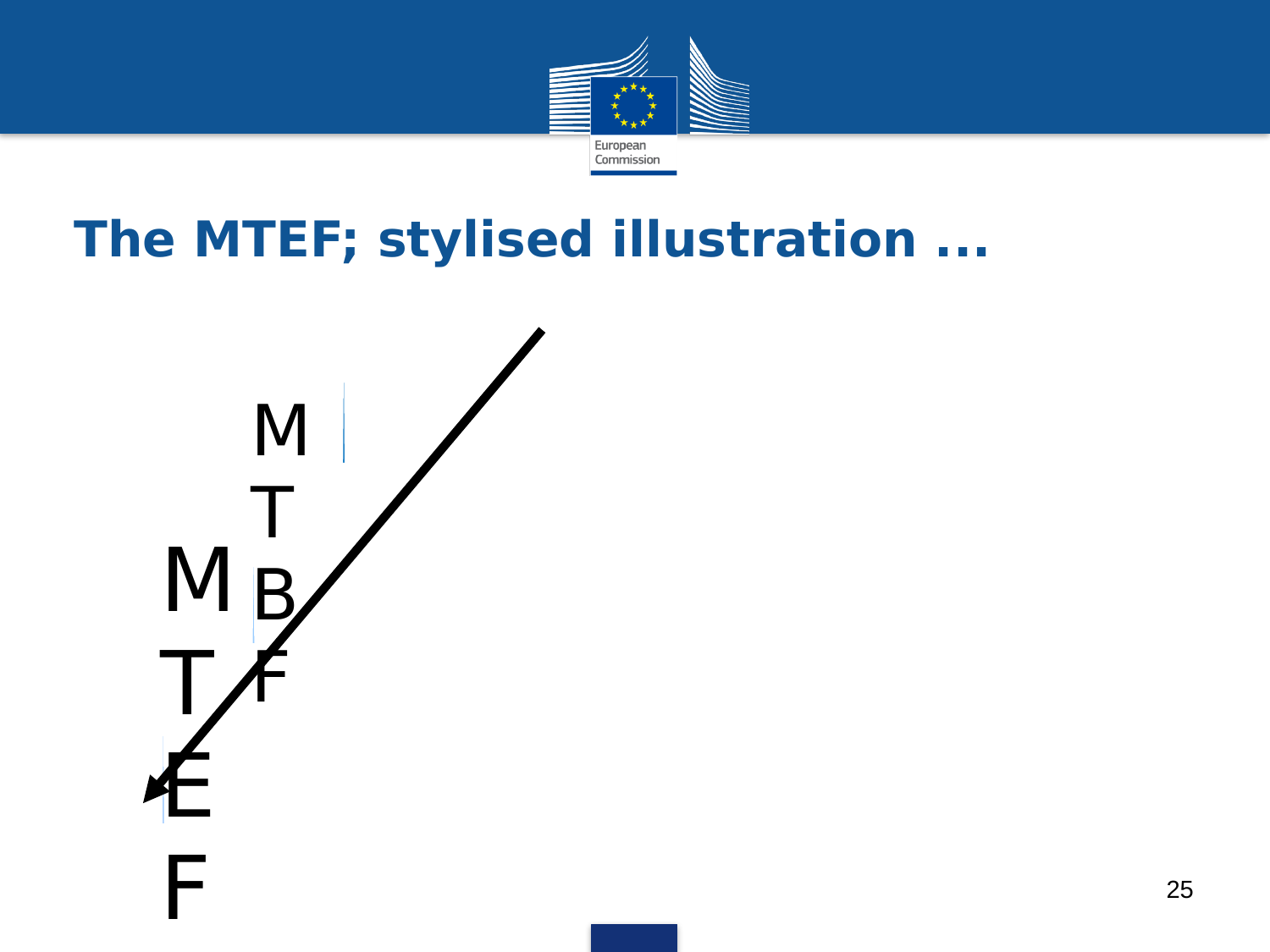

# The MTEF; stylised illustration ...
MTEF
25